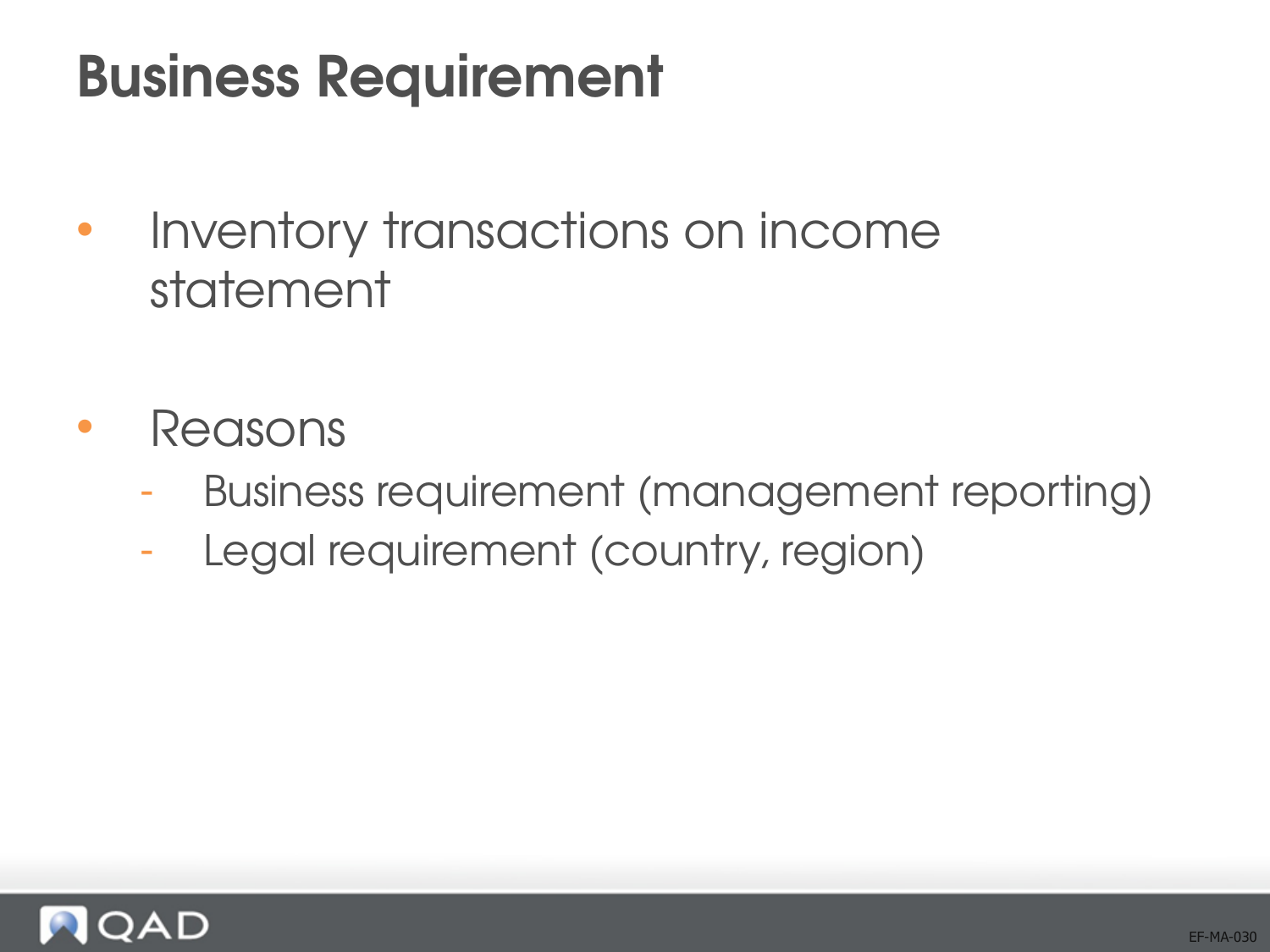

# Business Requirement

Inventory transactions on income statement

Reasons
Business requirement (management reporting)
Legal requirement (country, region)

EF-MA-030